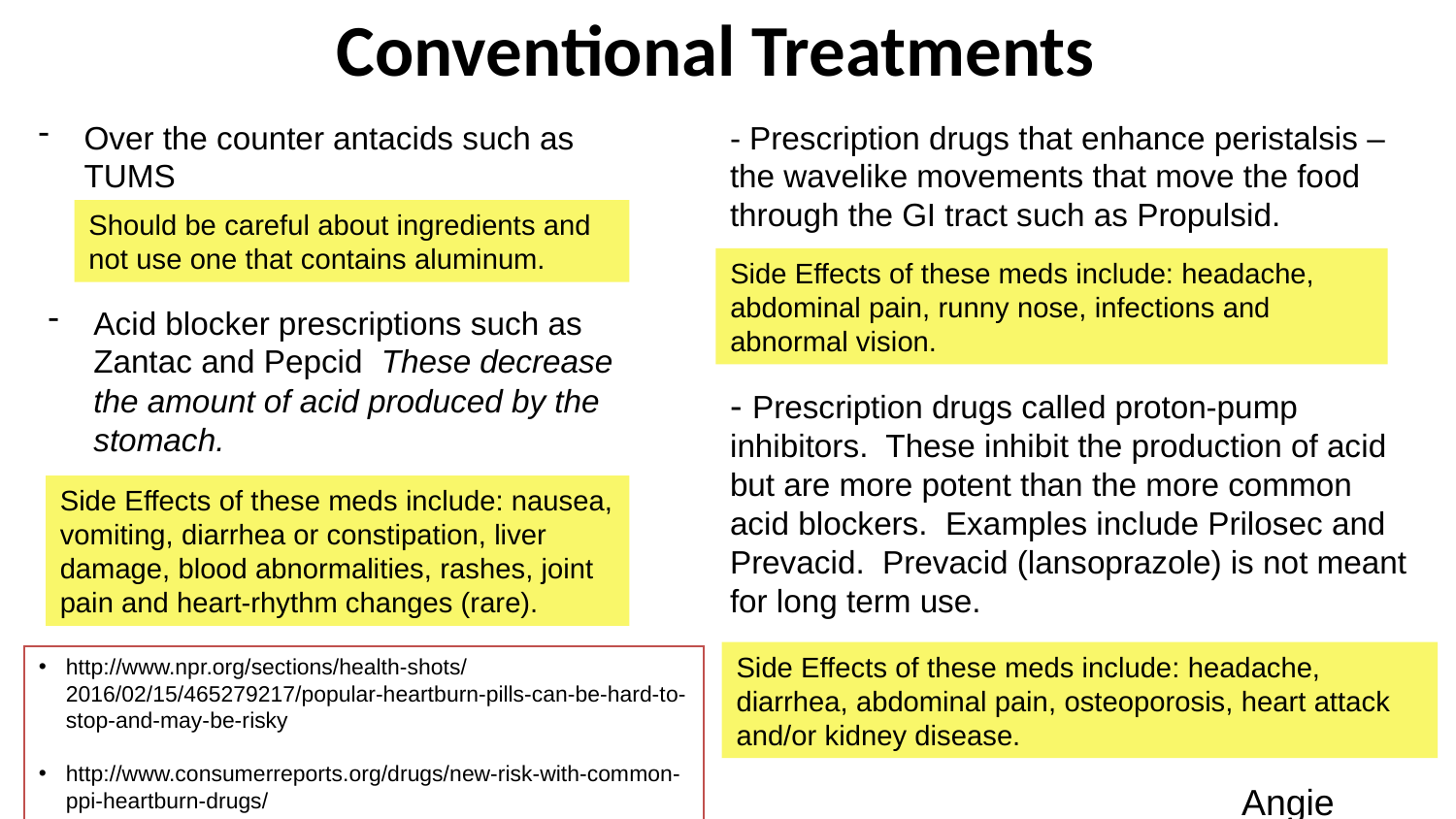

Conventional Treatments
Over the counter antacids such as TUMS

- Prescription drugs that enhance peristalsis – the wavelike movements that move the food through the GI tract such as Propulsid.
Should be careful about ingredients and not use one that contains aluminum.
Side Effects of these meds include: headache, abdominal pain, runny nose, infections and abnormal vision.
Acid blocker prescriptions such as Zantac and Pepcid  These decrease the amount of acid produced by the stomach.
- Prescription drugs called proton-pump inhibitors.  These inhibit the production of acid but are more potent than the more common acid blockers.  Examples include Prilosec and Prevacid.  Prevacid (lansoprazole) is not meant for long term use.
Side Effects of these meds include: nausea, vomiting, diarrhea or constipation, liver damage, blood abnormalities, rashes, joint pain and heart-rhythm changes (rare).
Side Effects of these meds include: headache, diarrhea, abdominal pain, osteoporosis, heart attack and/or kidney disease.
http://www.npr.org/sections/health-shots/2016/02/15/465279217/popular-heartburn-pills-can-be-hard-to-stop-and-may-be-risky

http://www.consumerreports.org/drugs/new-risk-with-common-ppi-heartburn-drugs/
Angie